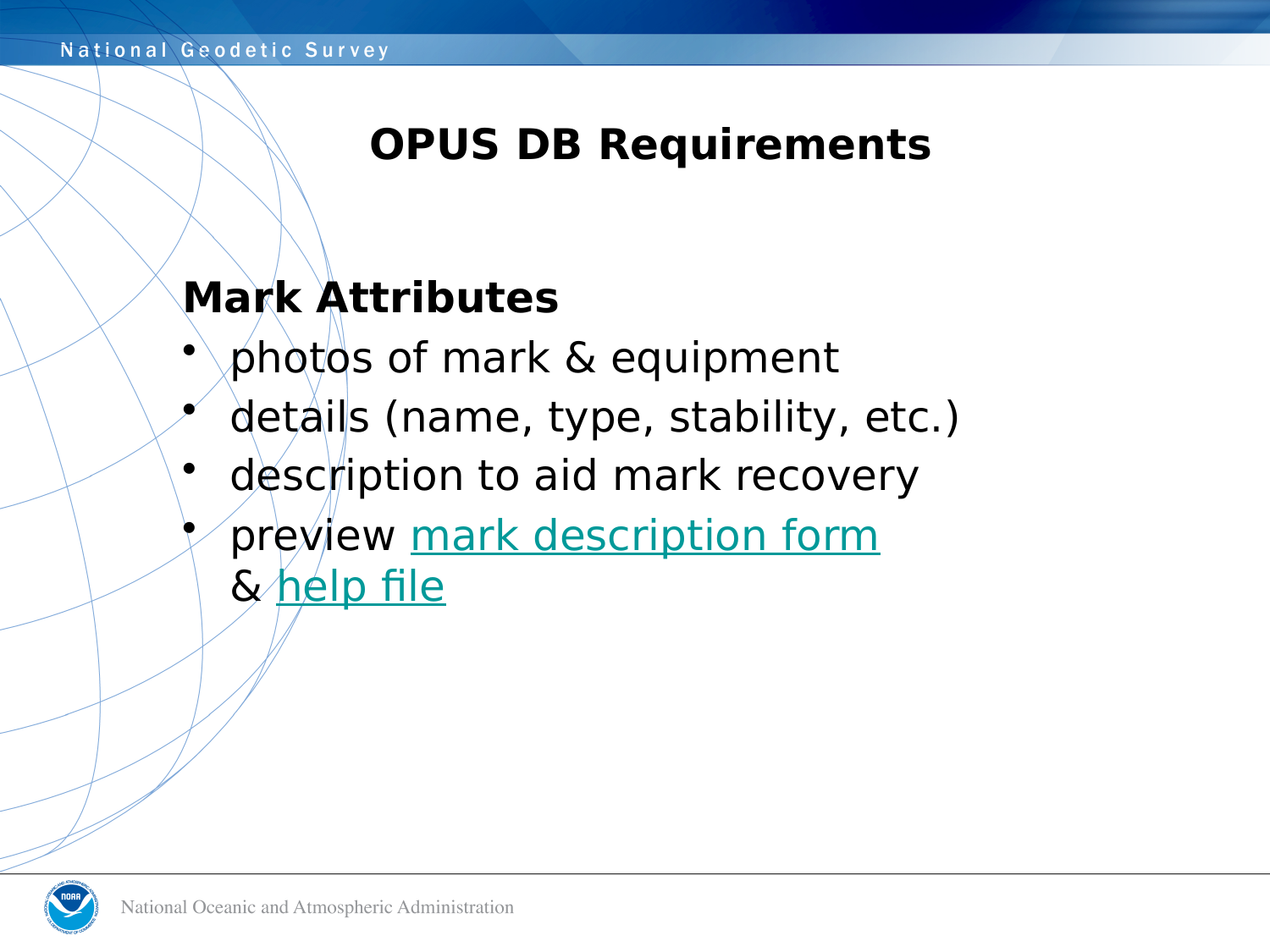

# OPUS DB Requirements
Mark Attributes
photos of mark & equipment
details (name, type, stability, etc.)
description to aid mark recovery
preview mark description form
& help file